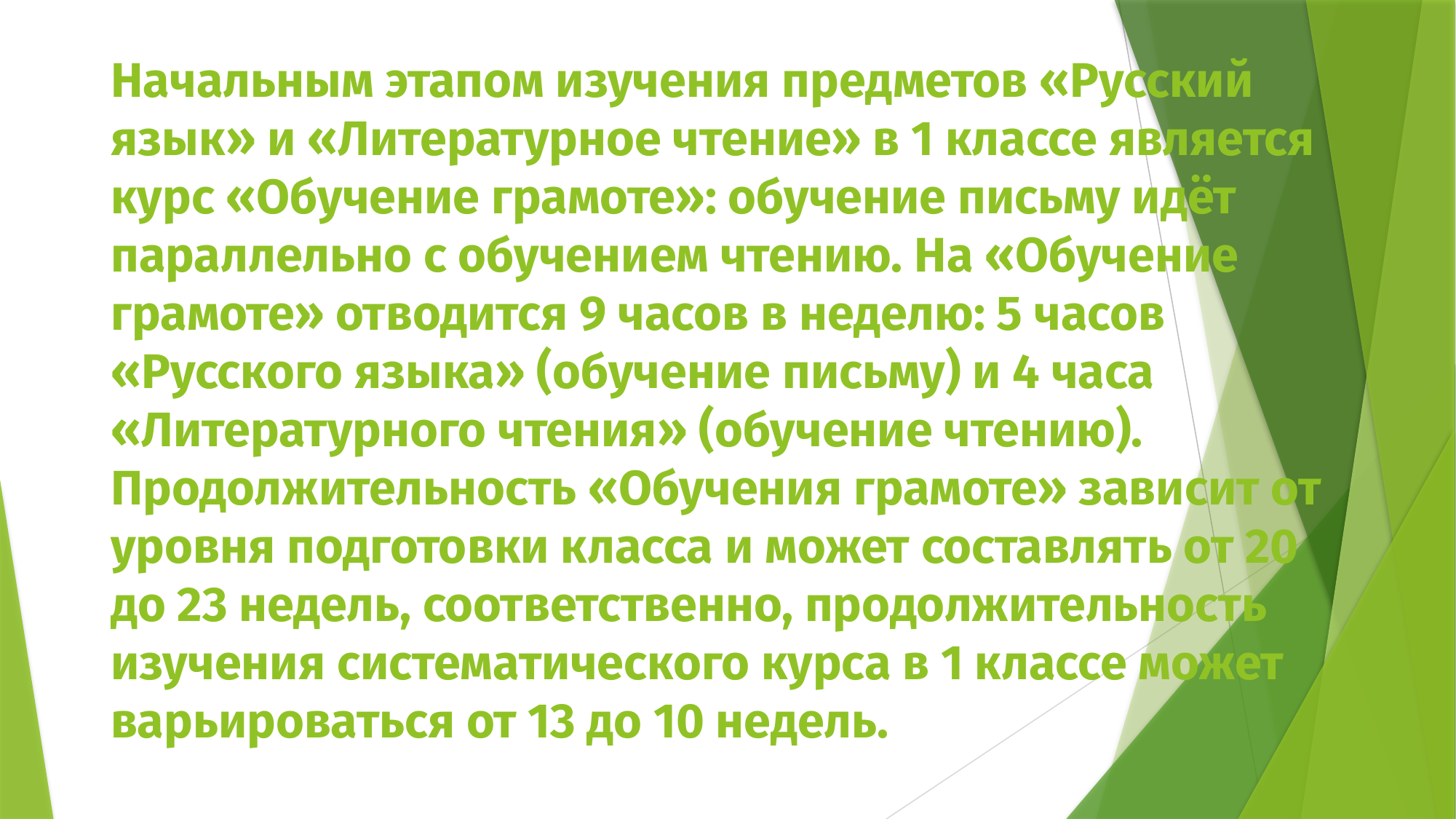

# Начальным этапом изучения предметов «Русский язык» и «Литературное чтение» в 1 классе является курс «Обучение грамоте»: обучение письму идёт параллельно с обучением чтению. На «Обучение грамоте» отводится 9 часов в неделю: 5 часов «Русского языка» (обучение письму) и 4 часа «Литературного чтения» (обучение чтению). Продолжительность «Обучения грамоте» зависит от уровня подготовки класса и может составлять от 20 до 23 недель, соответственно, продолжительность изучения систематического курса в 1 классе может варьироваться от 13 до 10 недель.